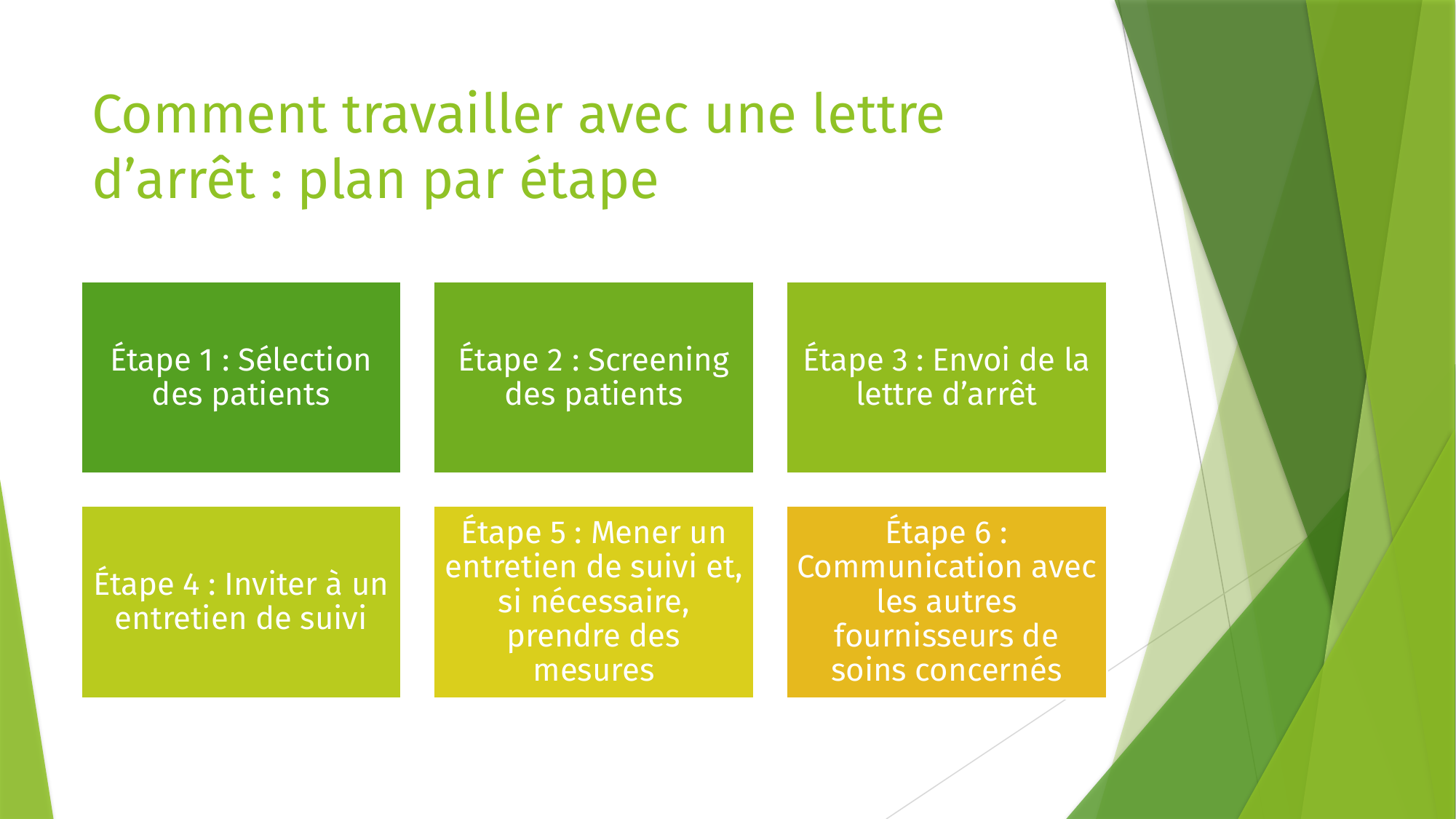

# Comment travailler avec une lettre d’arrêt : plan par étape
Étape 1 : Sélection des patients
Étape 2 : Screening des patients
Étape 3 : Envoi de la lettre d’arrêt
Étape 4 : Inviter à un entretien de suivi
Étape 5 : Mener un entretien de suivi et, si nécessaire, prendre des mesures
Étape 6 : Communication avec les autres fournisseurs de soins concernés